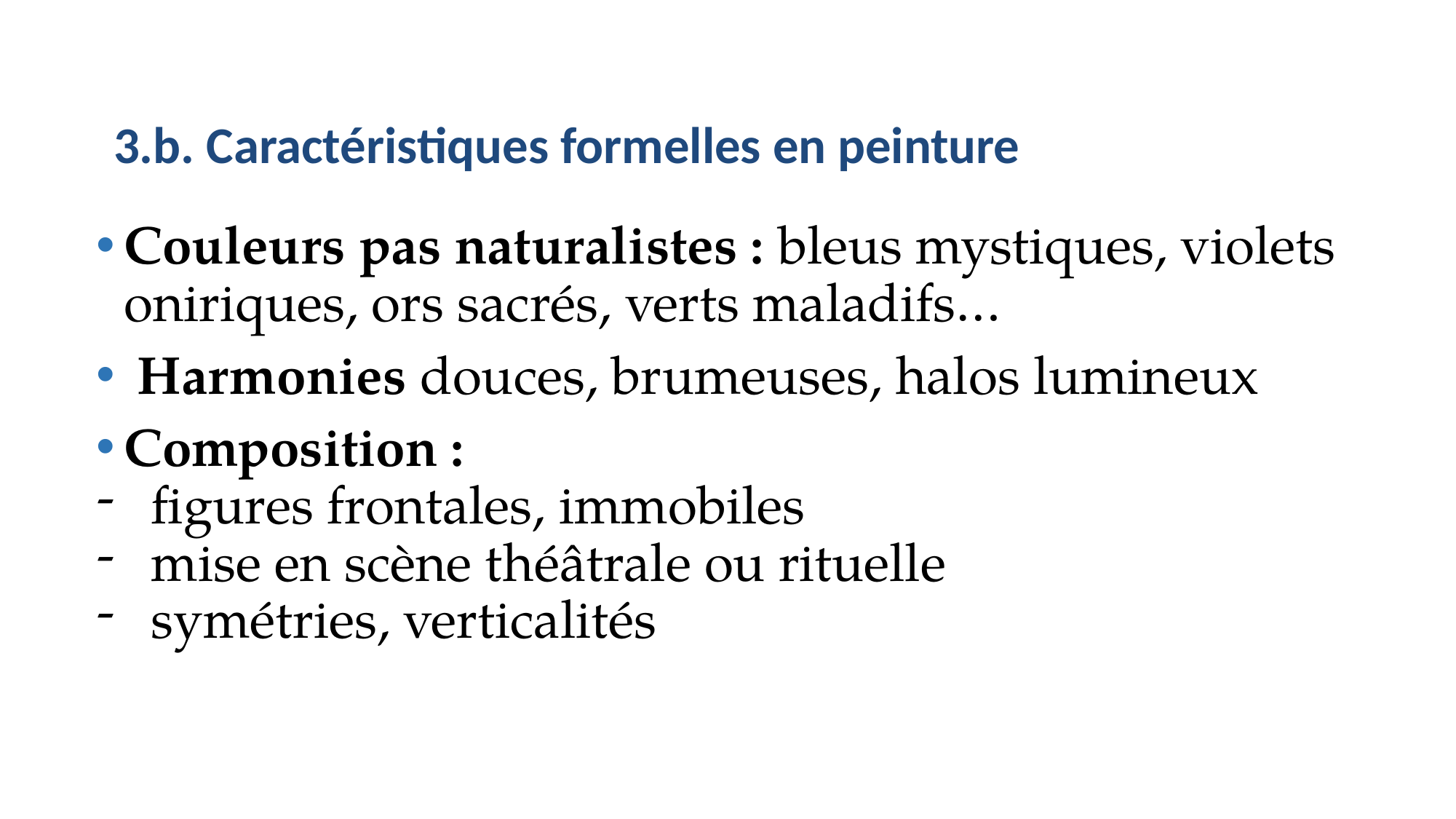

3.b. Caractéristiques formelles en peinture
Couleurs pas naturalistes : bleus mystiques, violets oniriques, ors sacrés, verts maladifs…
 Harmonies douces, brumeuses, halos lumineux
Composition :
figures frontales, immobiles
mise en scène théâtrale ou rituelle
symétries, verticalités